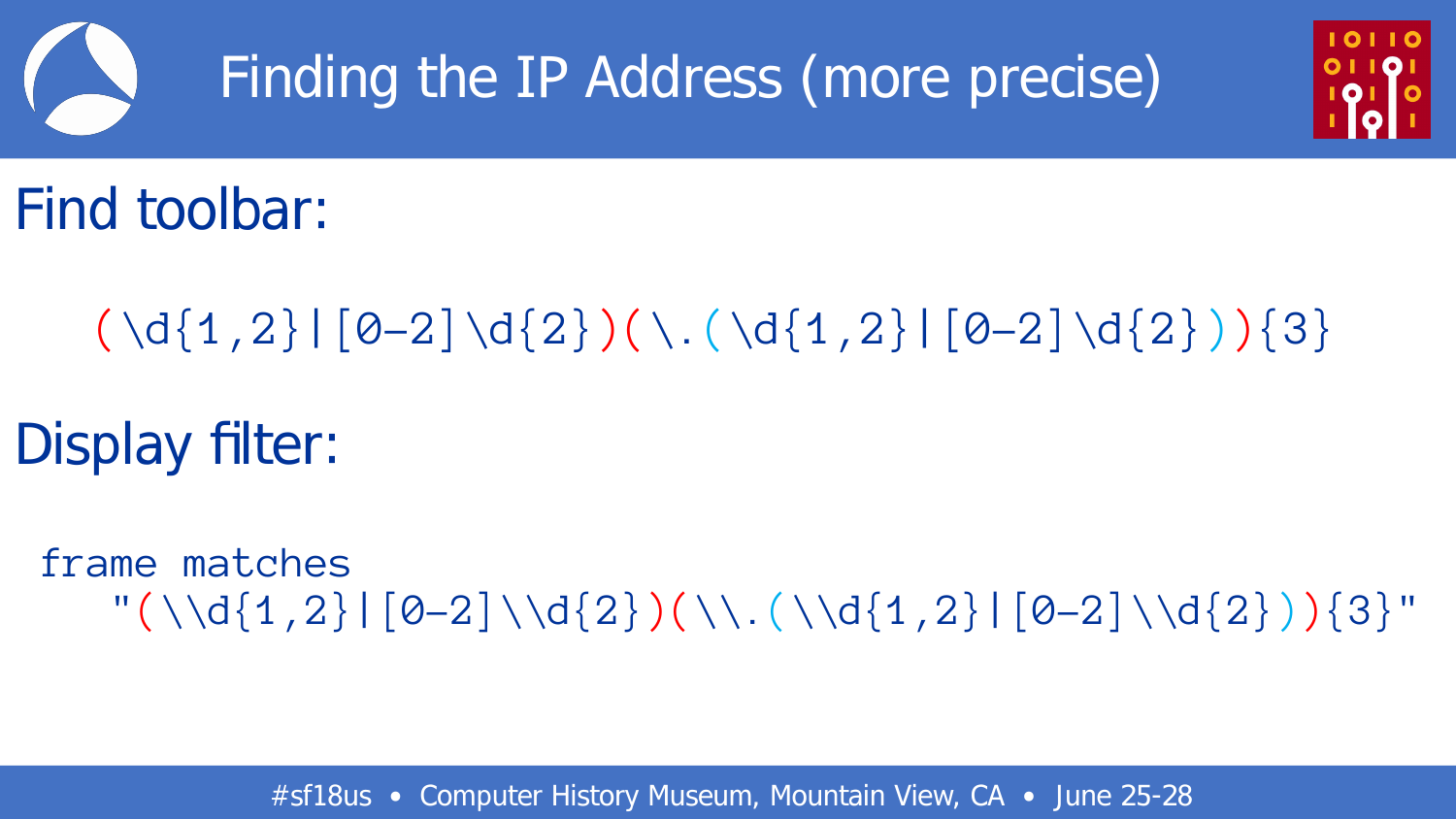

# Finding the IP Address (more precise)
Find toolbar:

   (\d{1,2}|[0-2]\d{2})(\.(\d{1,2}|[0-2]\d{2})){3}

Display filter:

 frame matches
    "(\\d{1,2}|[0-2]\\d{2})(\\.(\\d{1,2}|[0-2]\\d{2})){3}"